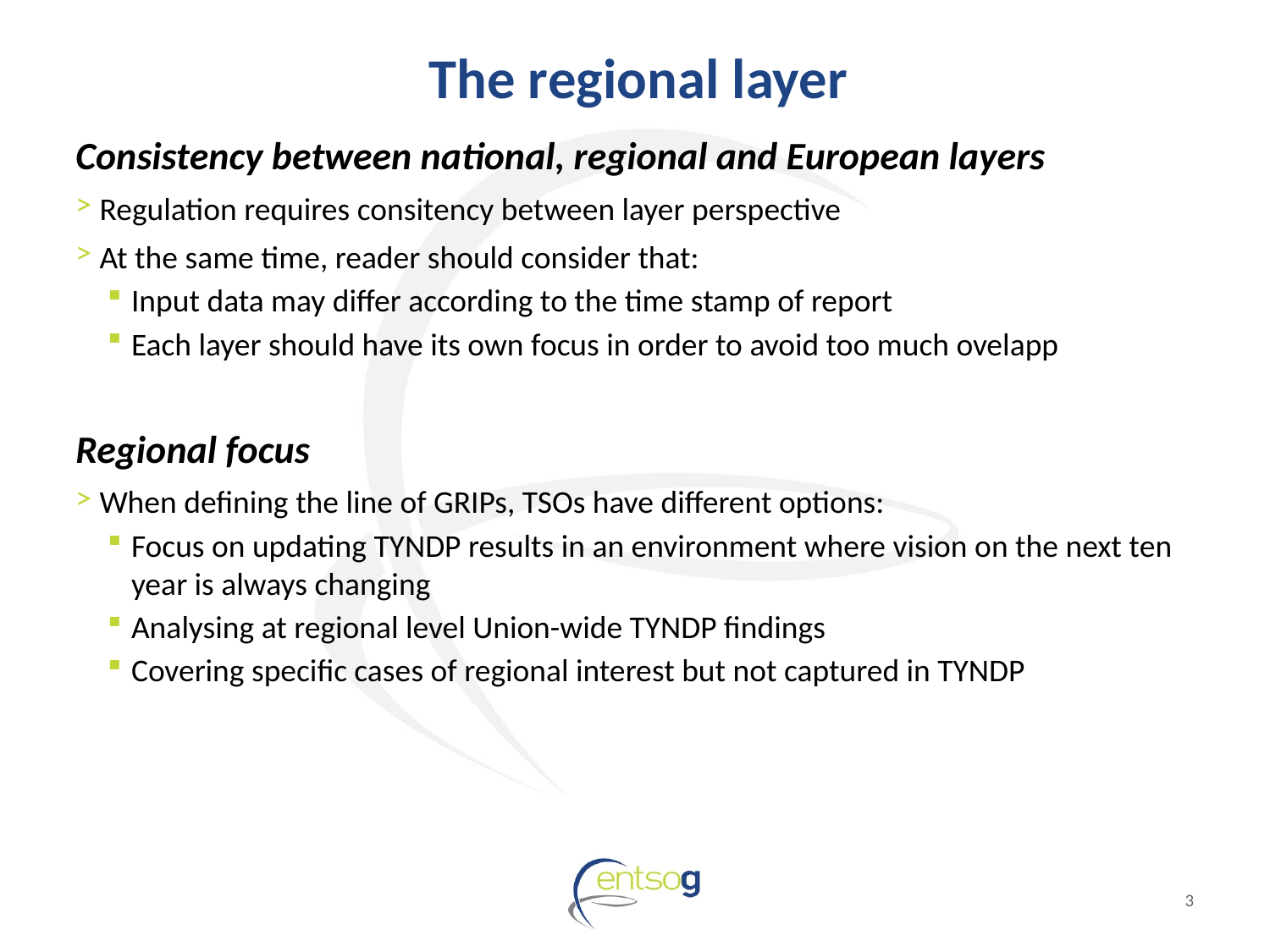

# The regional layer
Consistency between national, regional and European layers
Regulation requires consitency between layer perspective
At the same time, reader should consider that:
Input data may differ according to the time stamp of report
Each layer should have its own focus in order to avoid too much ovelapp

Regional focus
When defining the line of GRIPs, TSOs have different options:
Focus on updating TYNDP results in an environment where vision on the next ten year is always changing
Analysing at regional level Union-wide TYNDP findings
Covering specific cases of regional interest but not captured in TYNDP

3